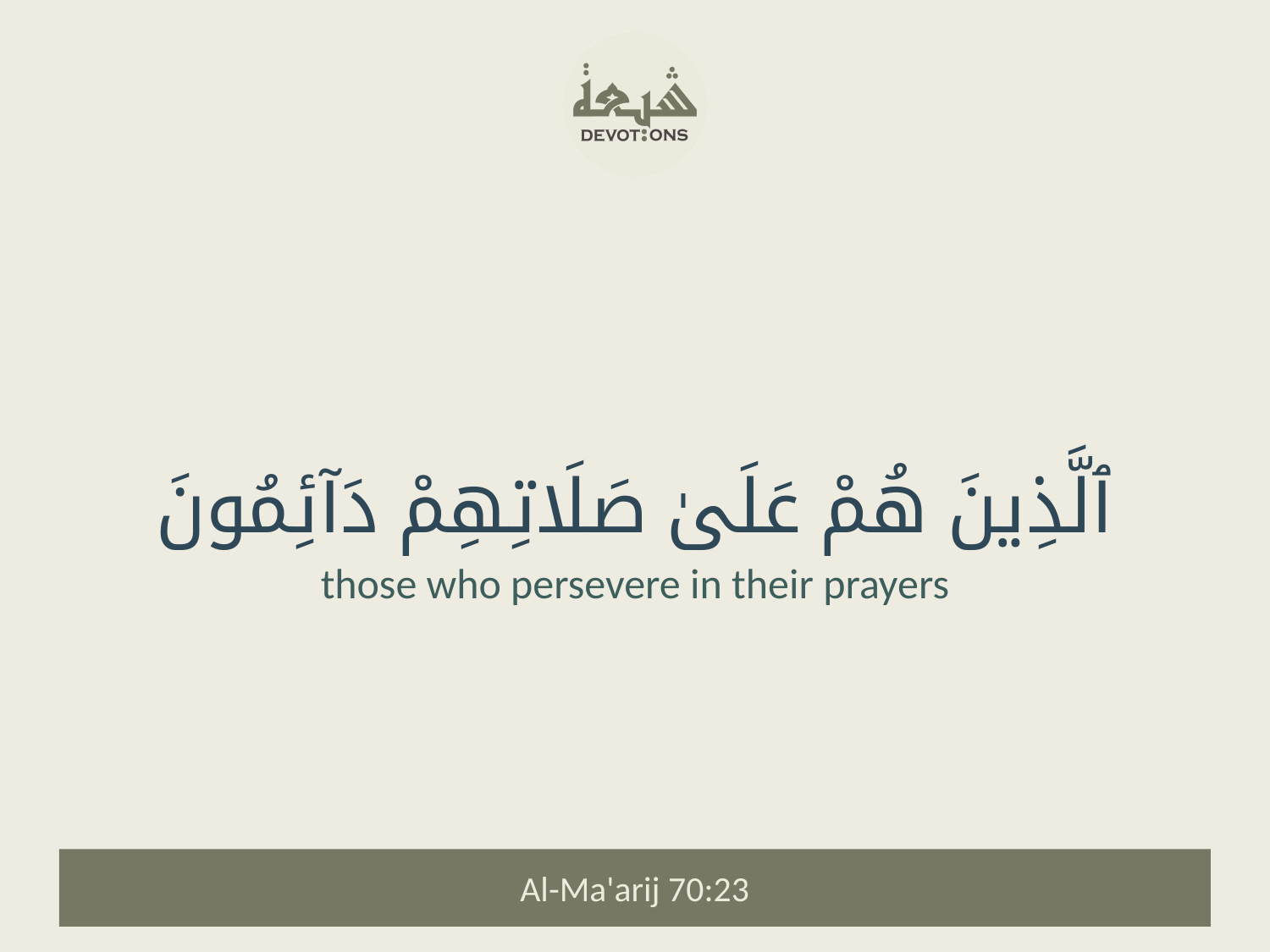

ٱلَّذِينَ هُمْ عَلَىٰ صَلَاتِهِمْ دَآئِمُونَ
those who persevere in their prayers
Al-Ma'arij 70:23